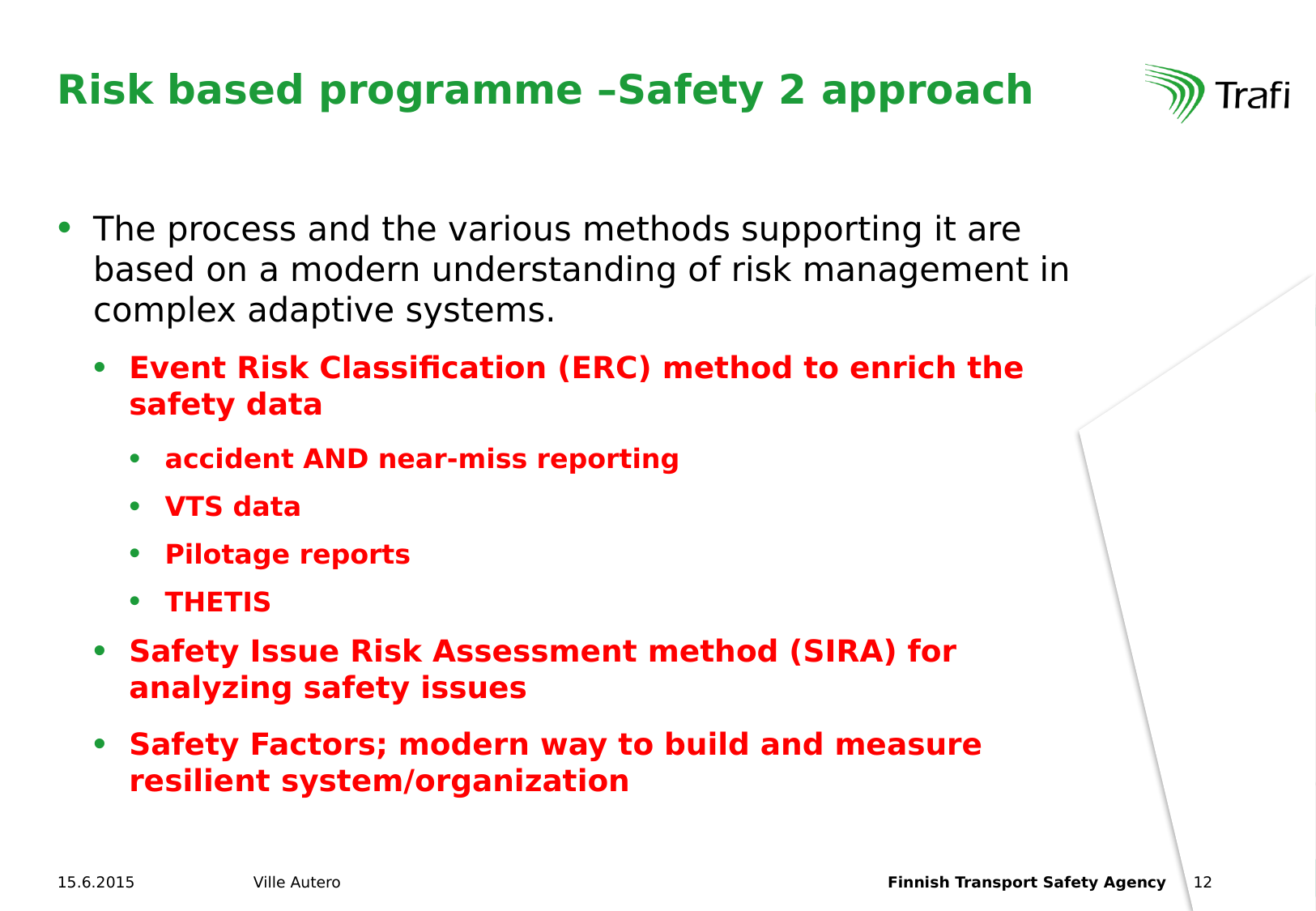

# Risk based programme –Safety 2 approach
The process and the various methods supporting it are based on a modern understanding of risk management in complex adaptive systems.
Event Risk Classification (ERC) method to enrich the safety data
accident AND near-miss reporting
VTS data
Pilotage reports
THETIS
Safety Issue Risk Assessment method (SIRA) for analyzing safety issues
Safety Factors; modern way to build and measure resilient system/organization

15.6.2015
Ville Autero
12